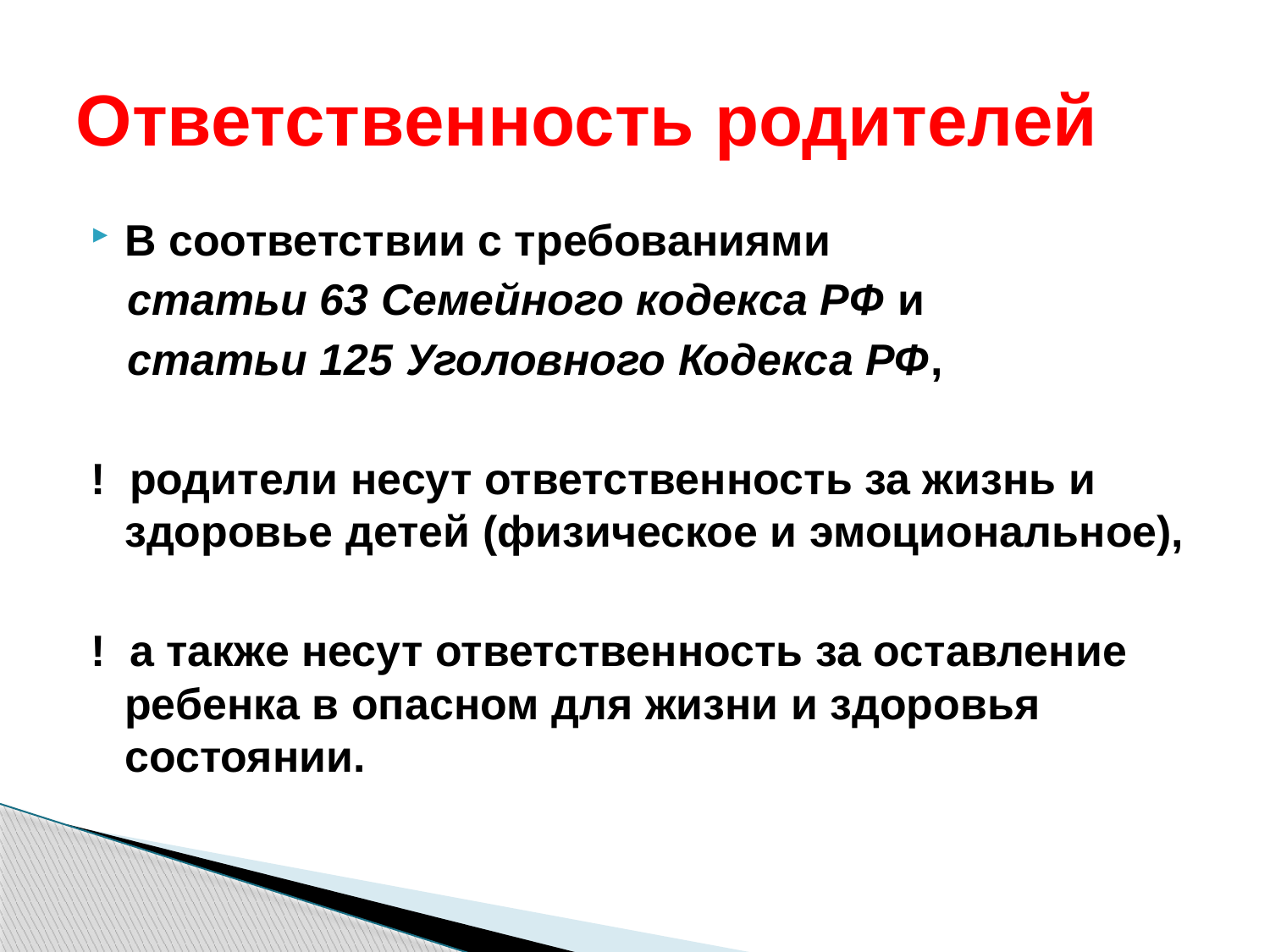

# Ответственность родителей
В соответствии с требованиями
   статьи 63 Семейного кодекса РФ и
   статьи 125 Уголовного Кодекса РФ,

!  родители несут ответственность за жизнь и здоровье детей (физическое и эмоциональное),

!  а также несут ответственность за оставление ребенка в опасном для жизни и здоровья состоянии.